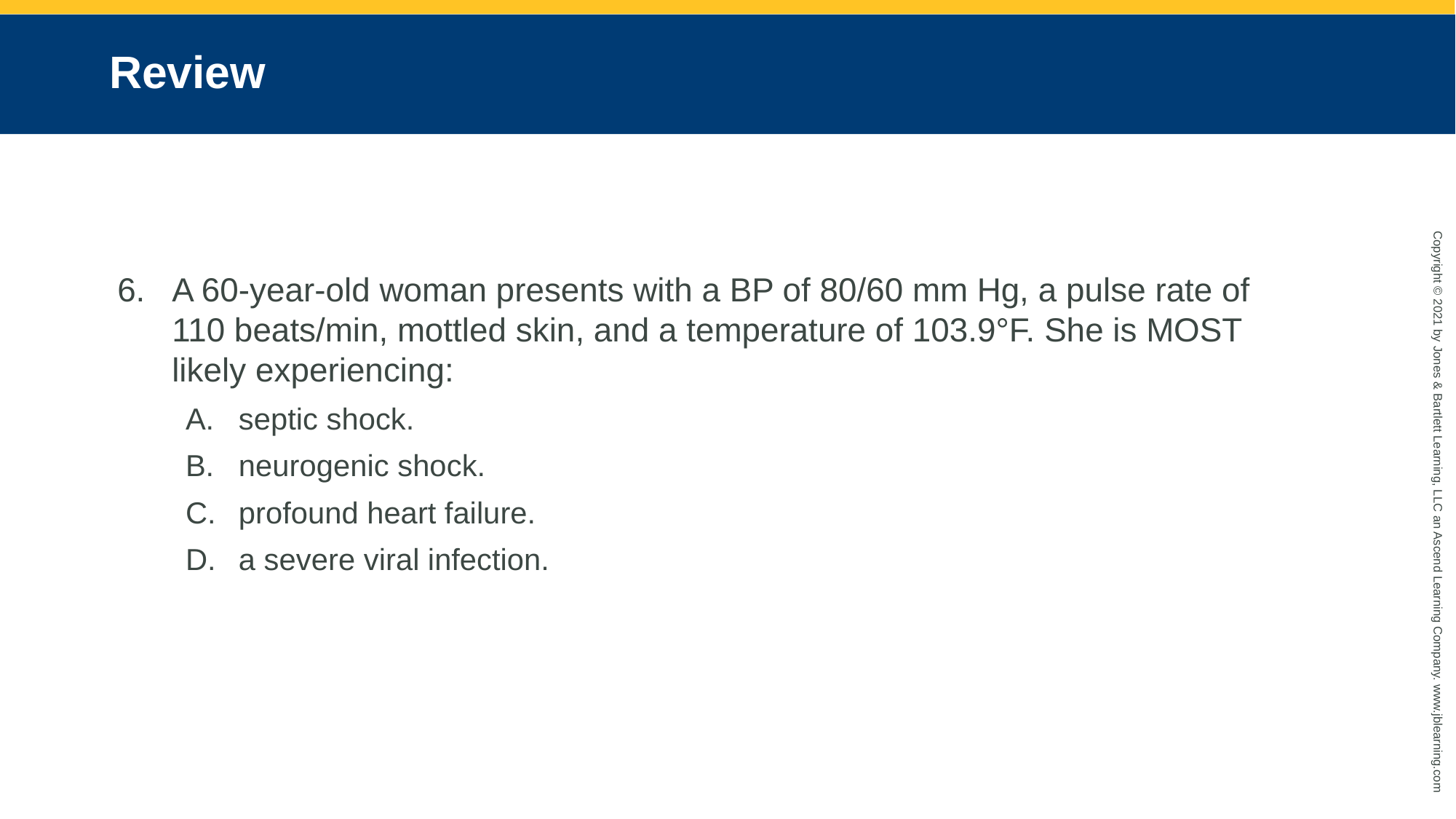

# Review
A 60-year-old woman presents with a BP of 80/60 mm Hg, a pulse rate of
110 beats/min, mottled skin, and a temperature of 103.9°F. She is MOST likely experiencing:
septic shock.
neurogenic shock.
profound heart failure.
a severe viral infection.